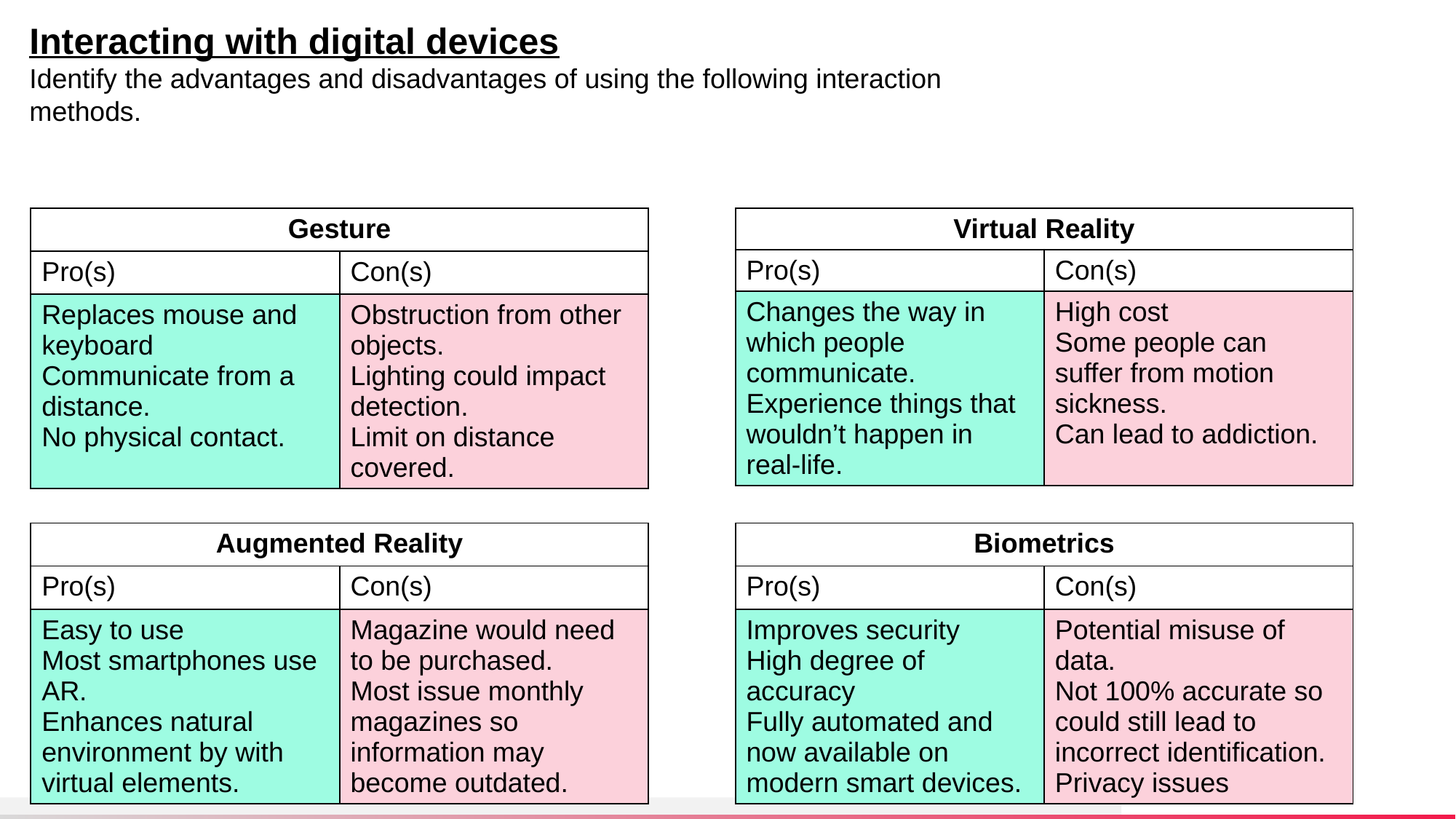

Interacting with digital devices
Identify the advantages and disadvantages of using the following interaction methods.

| Gesture |  |
| --- | --- |
| Pro(s) | Con(s) |
| Replaces mouse and keyboard Communicate from a distance. No physical contact. | Obstruction from other objects. Lighting could impact detection. Limit on distance covered. |
| Virtual Reality |  |
| --- | --- |
| Pro(s) | Con(s) |
| Changes the way in which people communicate. Experience things that wouldn’t happen in real-life. | High cost Some people can suffer from motion sickness. Can lead to addiction. |
| Augmented Reality |  |
| --- | --- |
| Pro(s) | Con(s) |
| Easy to use Most smartphones use AR. Enhances natural environment by with virtual elements. | Magazine would need to be purchased. Most issue monthly magazines so information may become outdated. |
| Biometrics |  |
| --- | --- |
| Pro(s) | Con(s) |
| Improves security High degree of accuracy Fully automated and now available on modern smart devices. | Potential misuse of data. Not 100% accurate so could still lead to incorrect identification. Privacy issues |